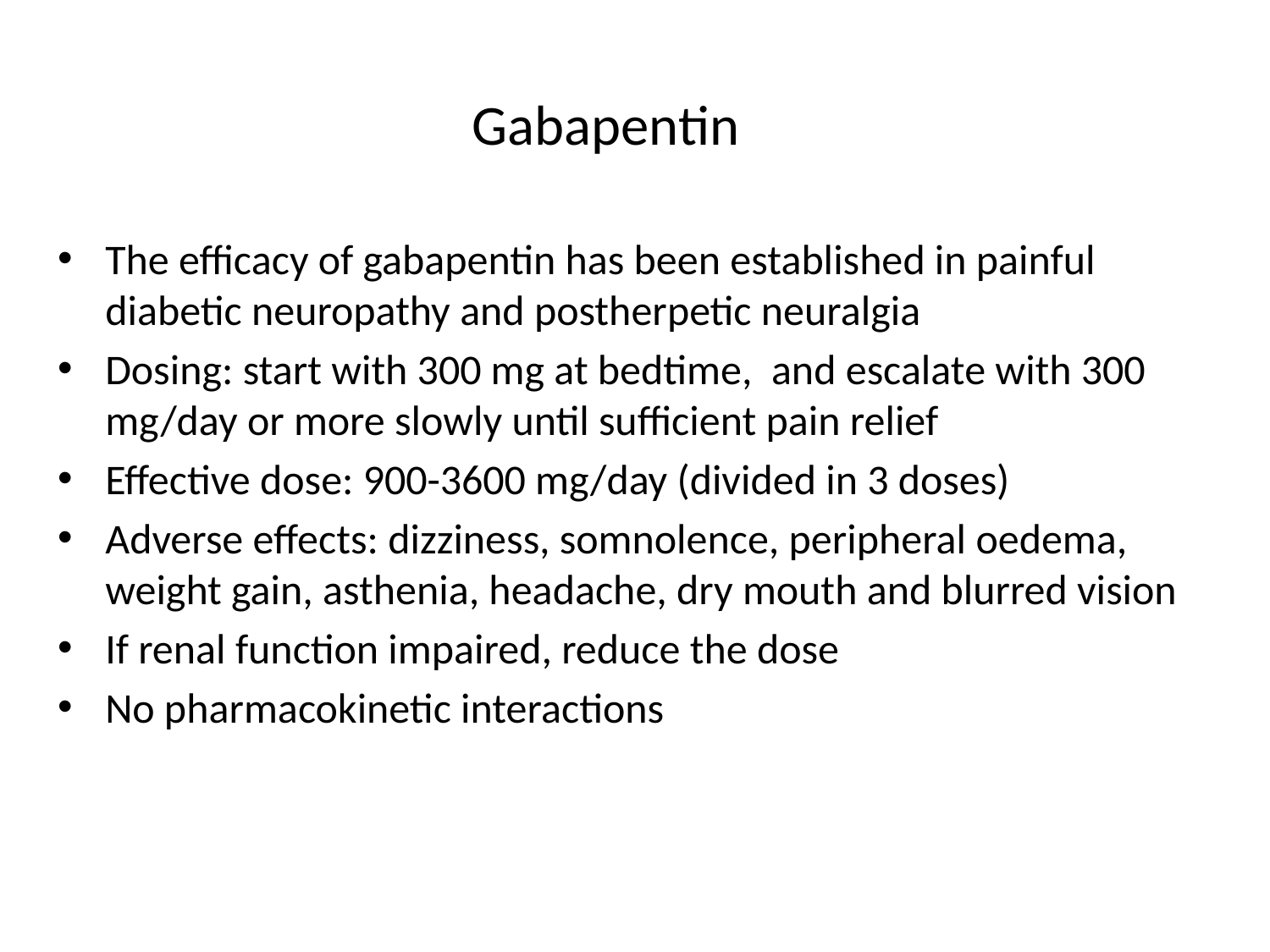

# Gabapentin
The efficacy of gabapentin has been established in painful diabetic neuropathy and postherpetic neuralgia
Dosing: start with 300 mg at bedtime,  and escalate with 300 mg/day or more slowly until sufficient pain relief
Effective dose: 900-3600 mg/day (divided in 3 doses)
Adverse effects: dizziness, somnolence, peripheral oedema, weight gain, asthenia, headache, dry mouth and blurred vision
If renal function impaired, reduce the dose
No pharmacokinetic interactions